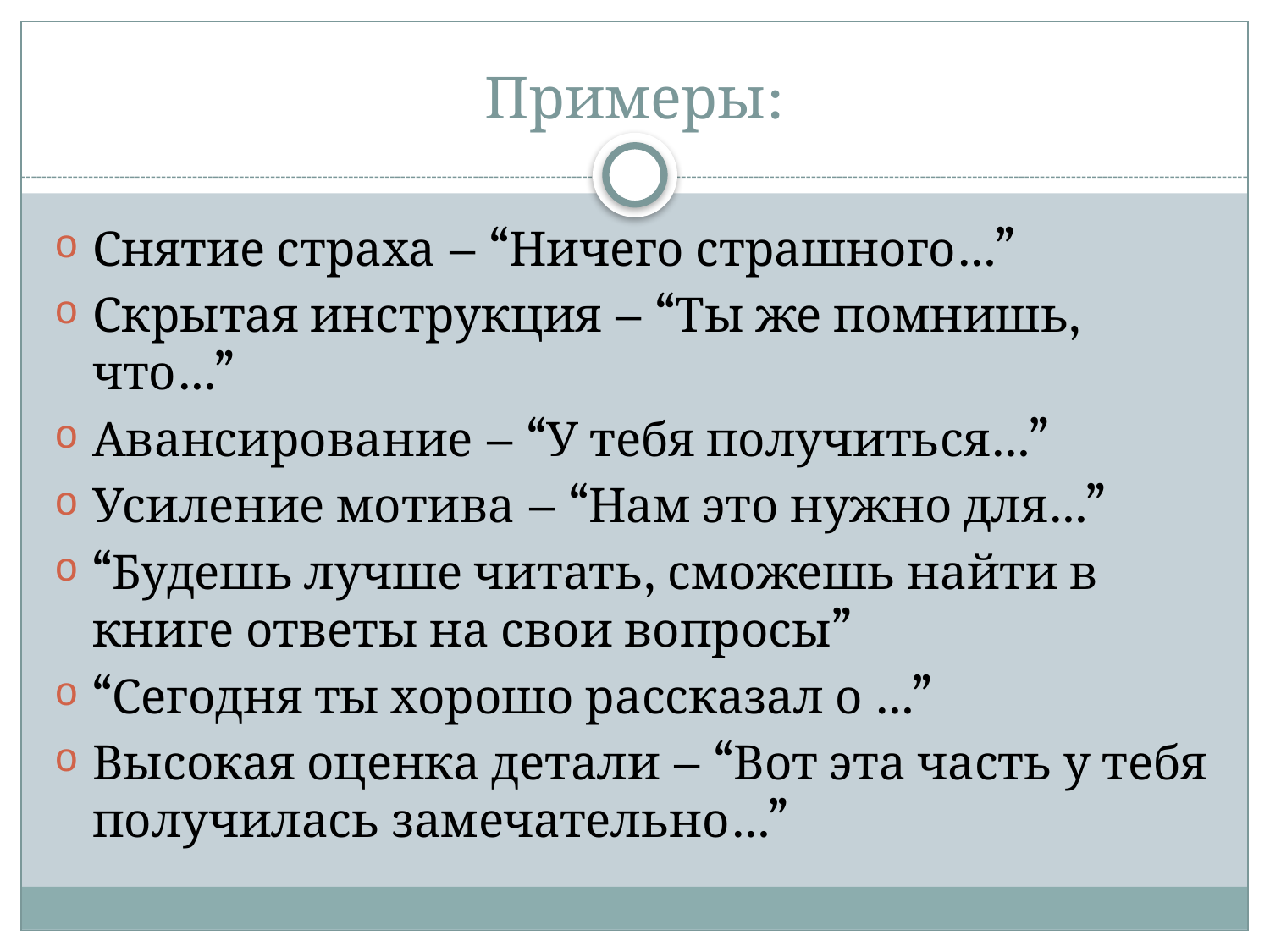

# Примеры:
Снятие страха – “Ничего страшного…”
Скрытая инструкция – “Ты же помнишь, что…”
Авансирование – “У тебя получиться…”
Усиление мотива – “Нам это нужно для…”
“Будешь лучше читать, сможешь найти в книге ответы на свои вопросы”
“Сегодня ты хорошо рассказал о …”
Высокая оценка детали – “Вот эта часть у тебя получилась замечательно…”